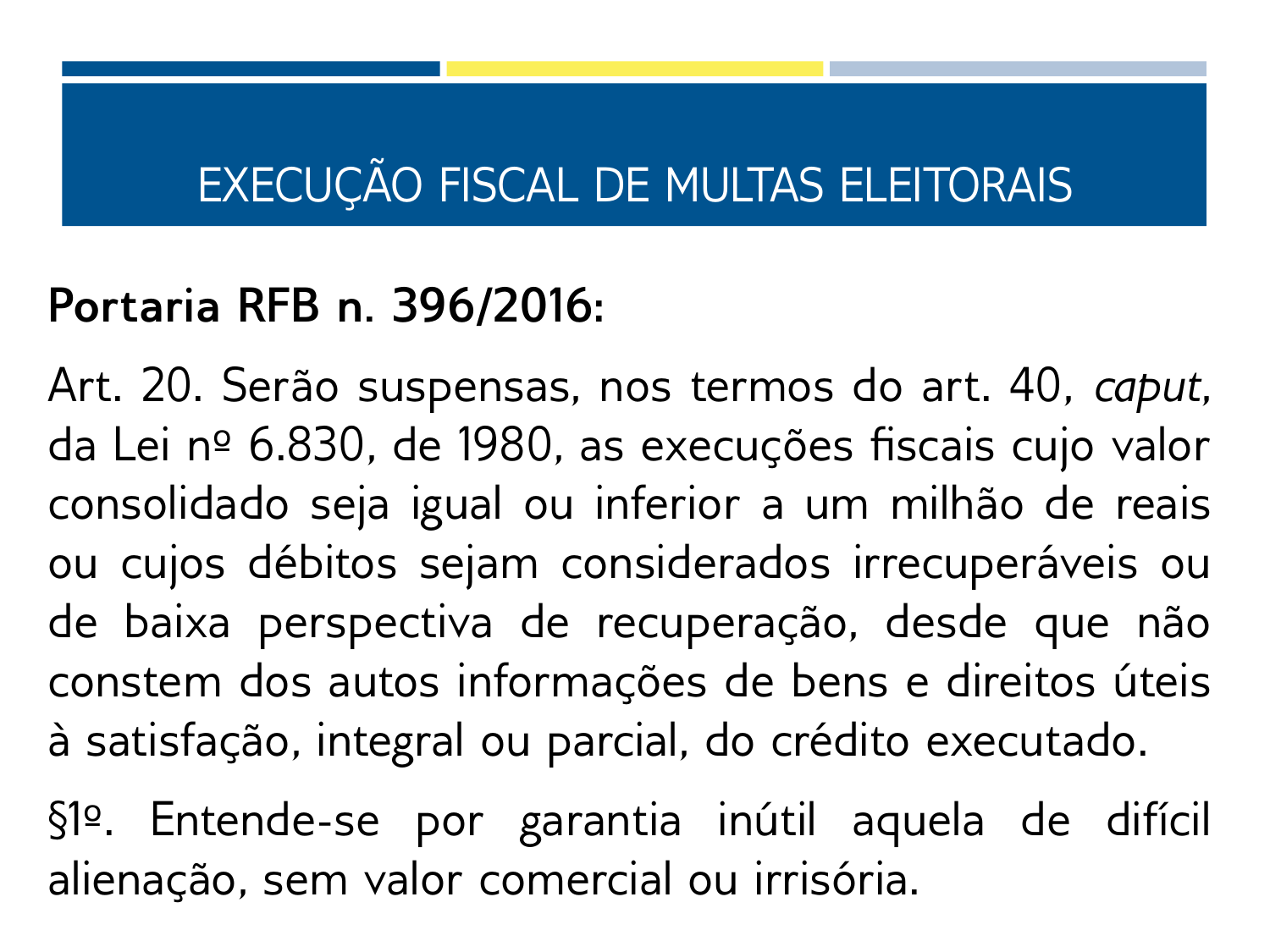

# EXECUÇÃO FISCAL DE MULTAS ELEITORAIS
Portaria RFB n. 396/2016:
Art. 20. Serão suspensas, nos termos do art. 40, caput, da Lei nº 6.830, de 1980, as execuções fiscais cujo valor consolidado seja igual ou inferior a um milhão de reais ou cujos débitos sejam considerados irrecuperáveis ou de baixa perspectiva de recuperação, desde que não constem dos autos informações de bens e direitos úteis à satisfação, integral ou parcial, do crédito executado.
§1º. Entende-se por garantia inútil aquela de difícil alienação, sem valor comercial ou irrisória.